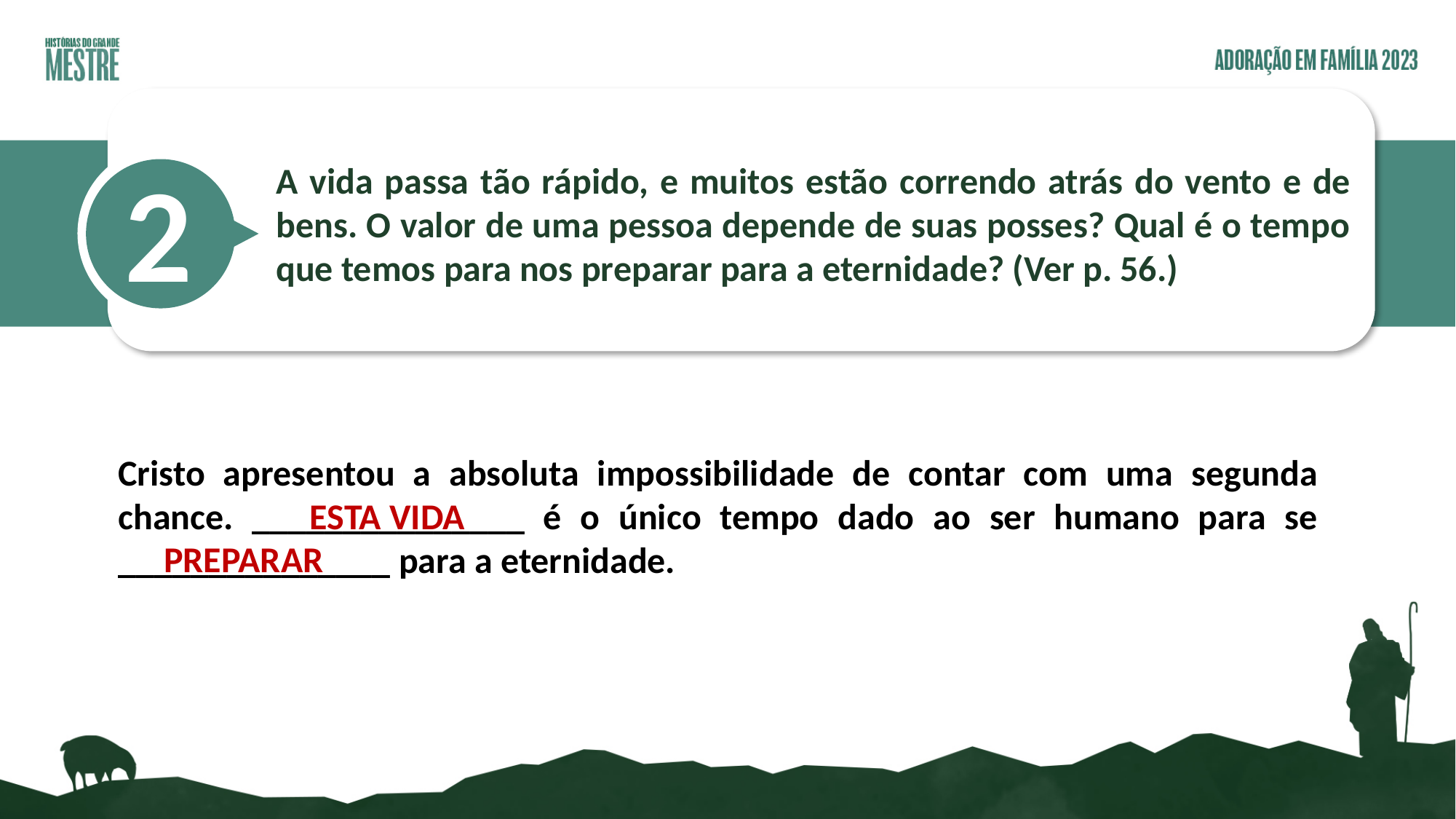

2

A vida passa tão rápido, e muitos estão correndo atrás do vento e de bens. O valor de uma pessoa depende de suas posses? Qual é o tempo que temos para nos preparar para a eternidade? (Ver p. 56.)
Cristo apresentou a absoluta impossibilidade de contar com uma segunda chance. _______________ é o único tempo dado ao ser humano para se _______________ para a eternidade.
ESTA VIDA
PREPARAR